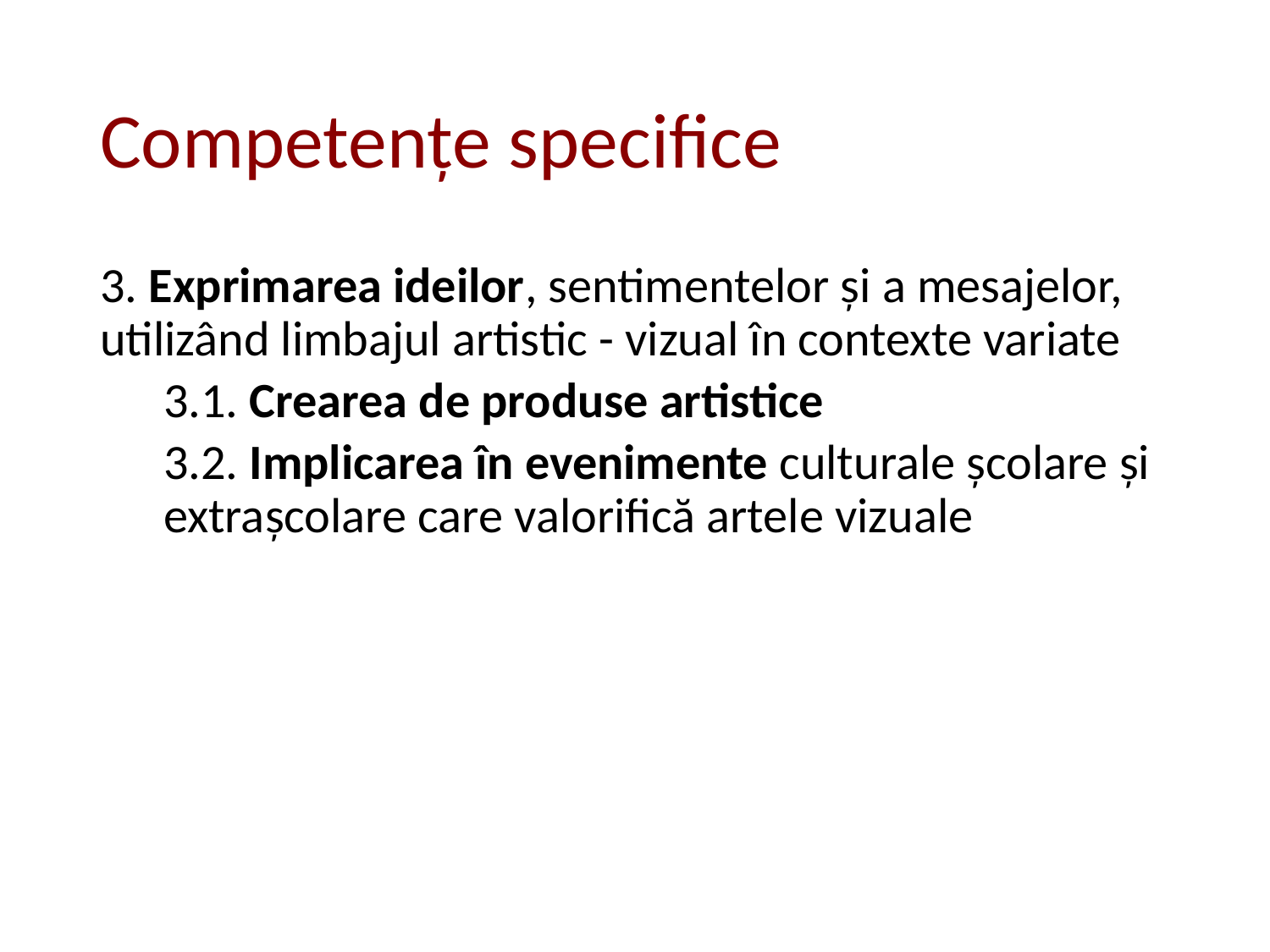

# Competențe specifice
3. Exprimarea ideilor, sentimentelor și a mesajelor, utilizând limbajul artistic - vizual în contexte variate
3.1. Crearea de produse artistice
3.2. Implicarea în evenimente culturale școlare și extrașcolare care valorifică artele vizuale